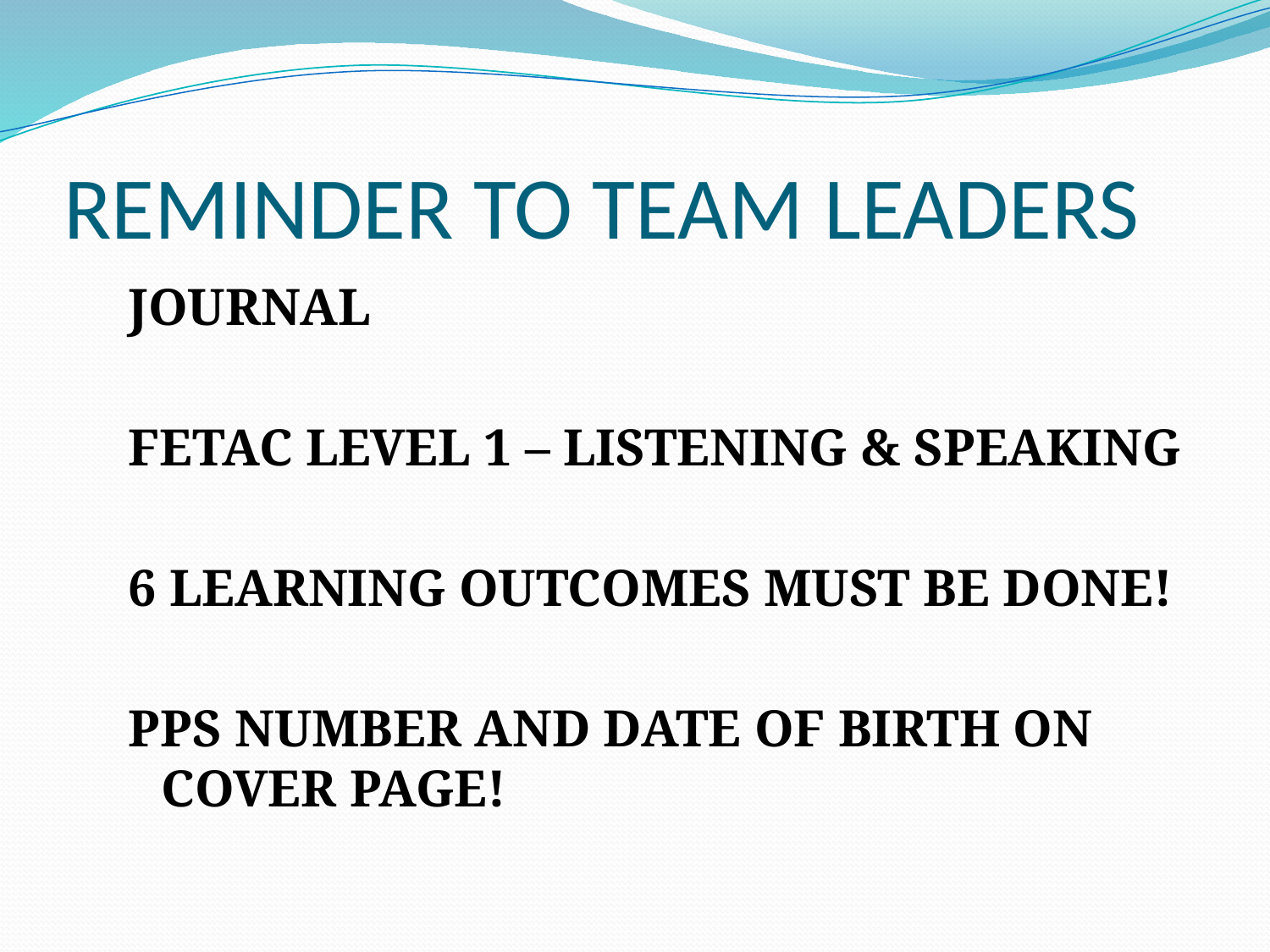

# REMINDER TO TEAM LEADERS
JOURNAL

FETAC LEVEL 1 – LISTENING & SPEAKING

6 LEARNING OUTCOMES MUST BE DONE!

PPS NUMBER AND DATE OF BIRTH ON COVER PAGE!